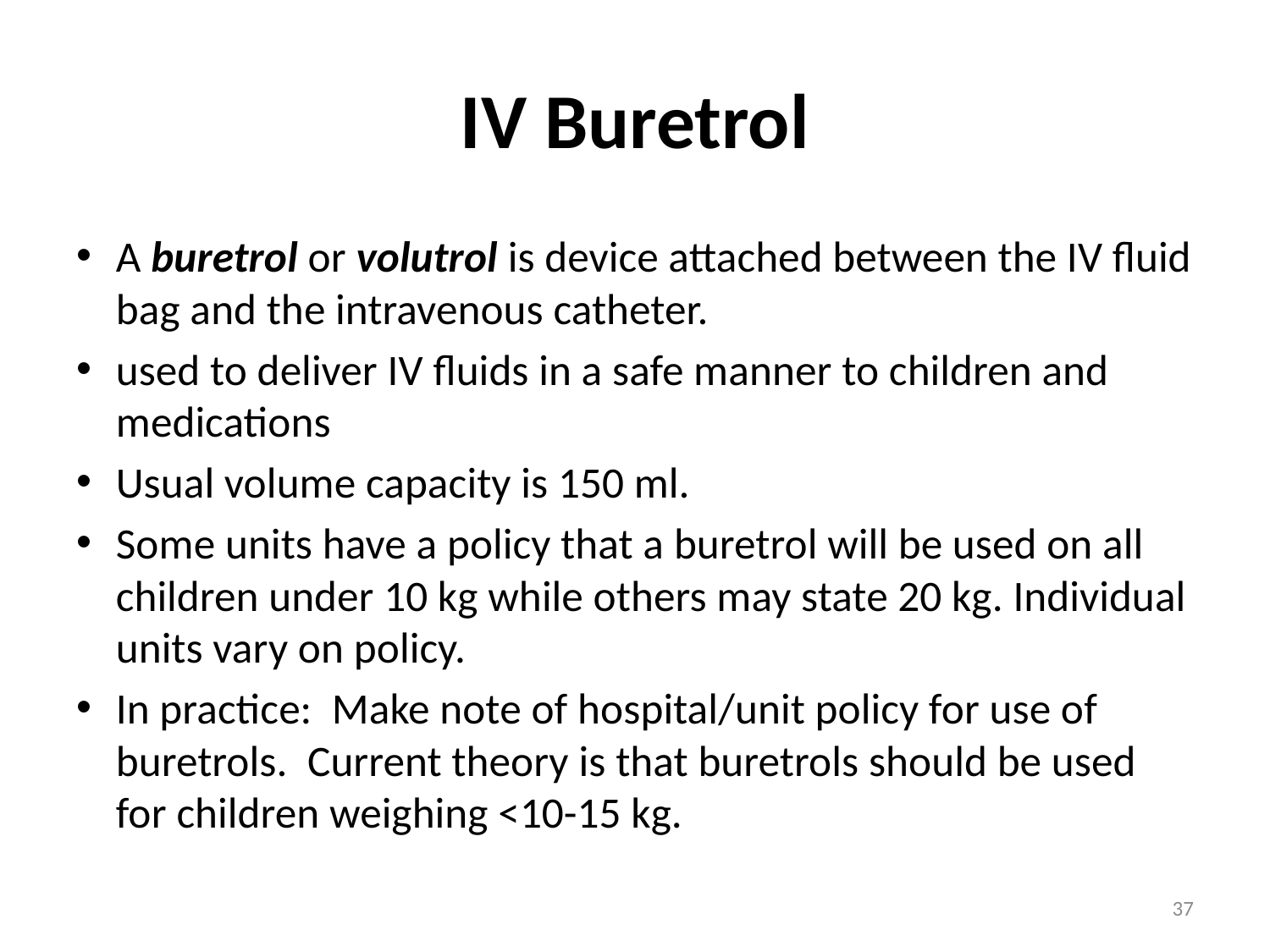

# IV Buretrol
A buretrol or volutrol is device attached between the IV fluid bag and the intravenous catheter.
used to deliver IV fluids in a safe manner to children and medications
Usual volume capacity is 150 ml.
Some units have a policy that a buretrol will be used on all children under 10 kg while others may state 20 kg. Individual units vary on policy.
In practice:  Make note of hospital/unit policy for use of buretrols.  Current theory is that buretrols should be used for children weighing <10-15 kg.

37